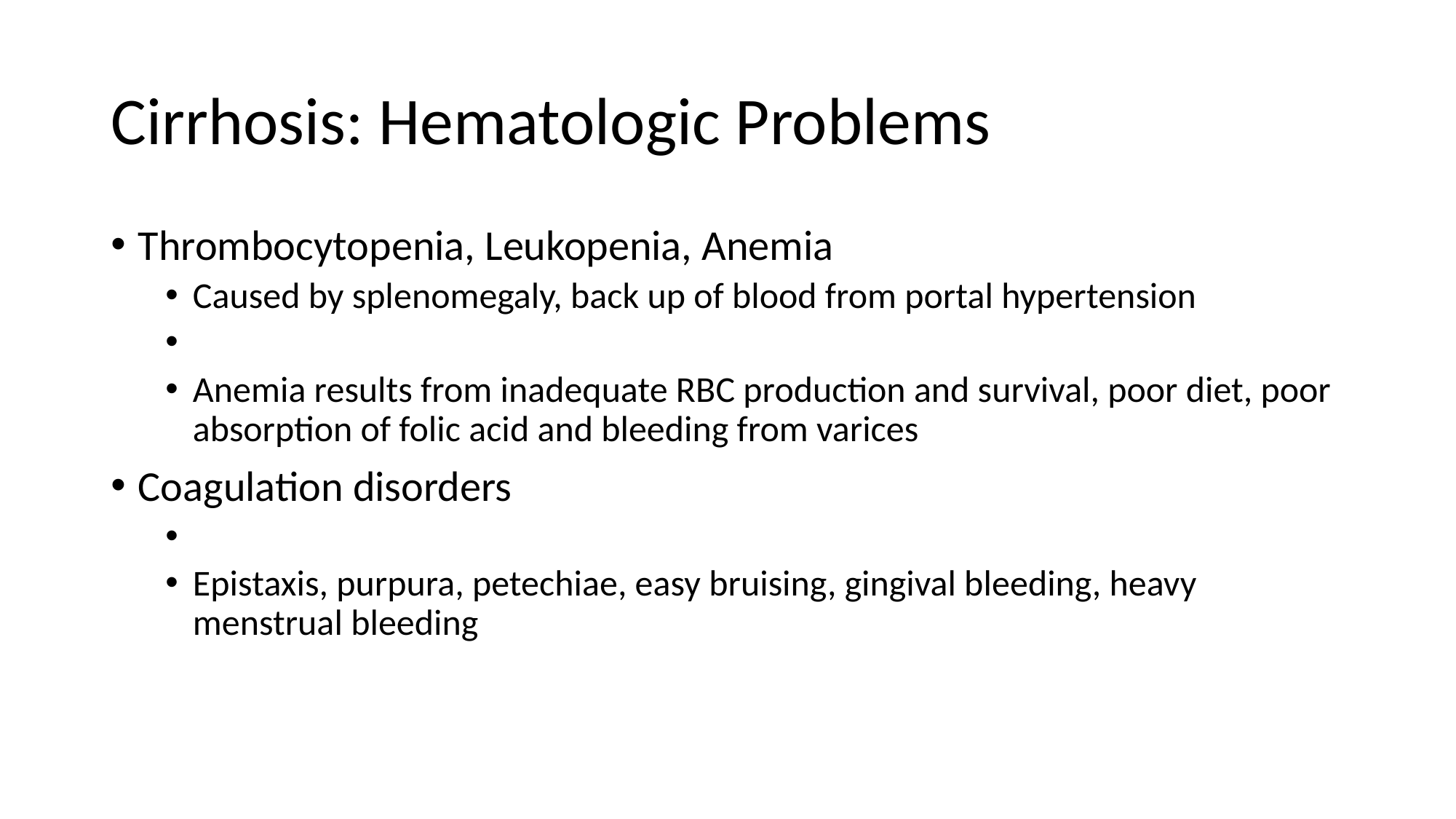

# Cirrhosis: Hematologic Problems
Thrombocytopenia, Leukopenia, Anemia
Caused by splenomegaly, back up of blood from portal hypertension

Anemia results from inadequate RBC production and survival, poor diet, poor absorption of folic acid and bleeding from varices
Coagulation disorders

Epistaxis, purpura, petechiae, easy bruising, gingival bleeding, heavy menstrual bleeding